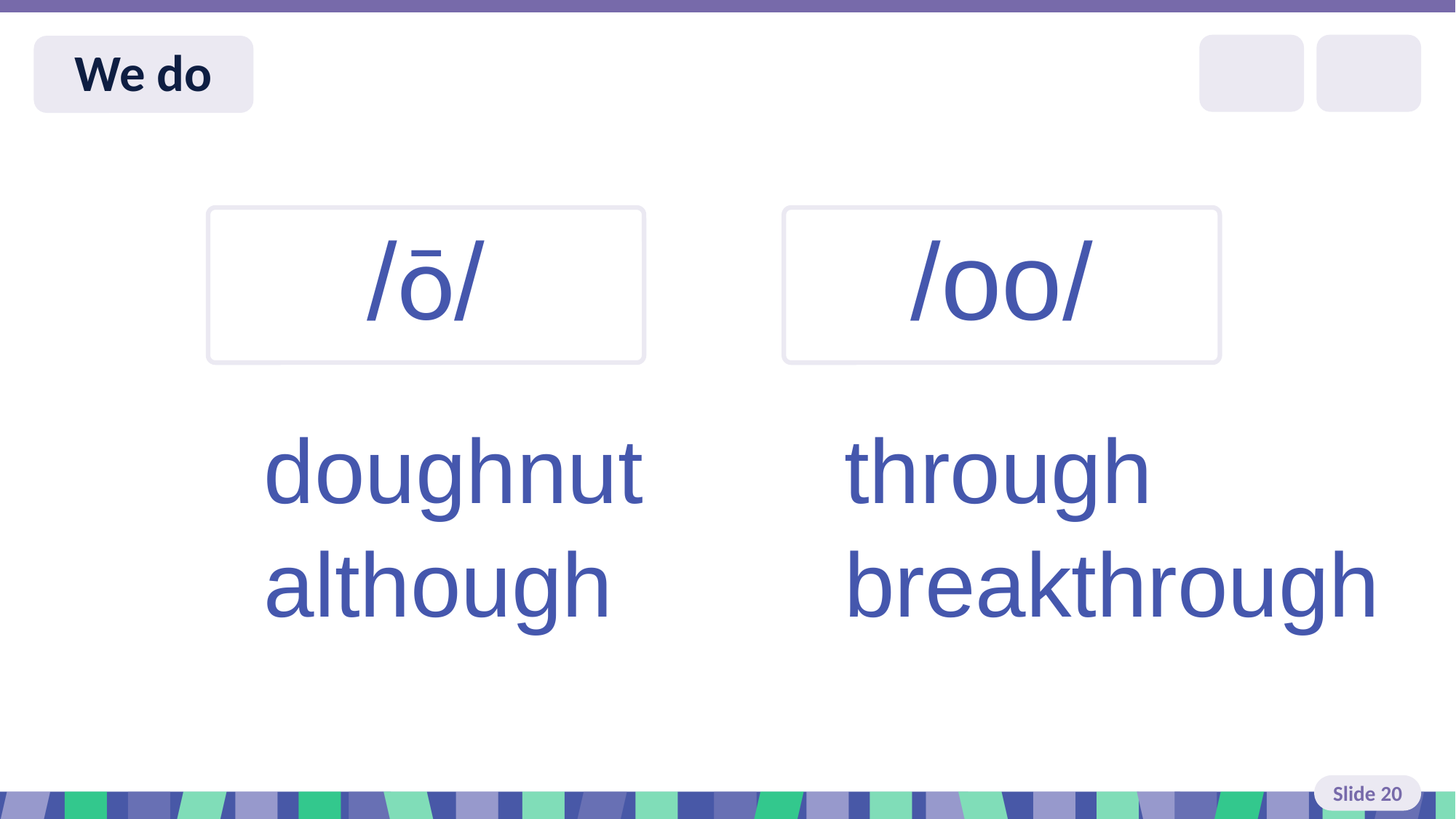

Slide 20 I do

/ō/
/oo/
doughnut
although

through
breakthrough